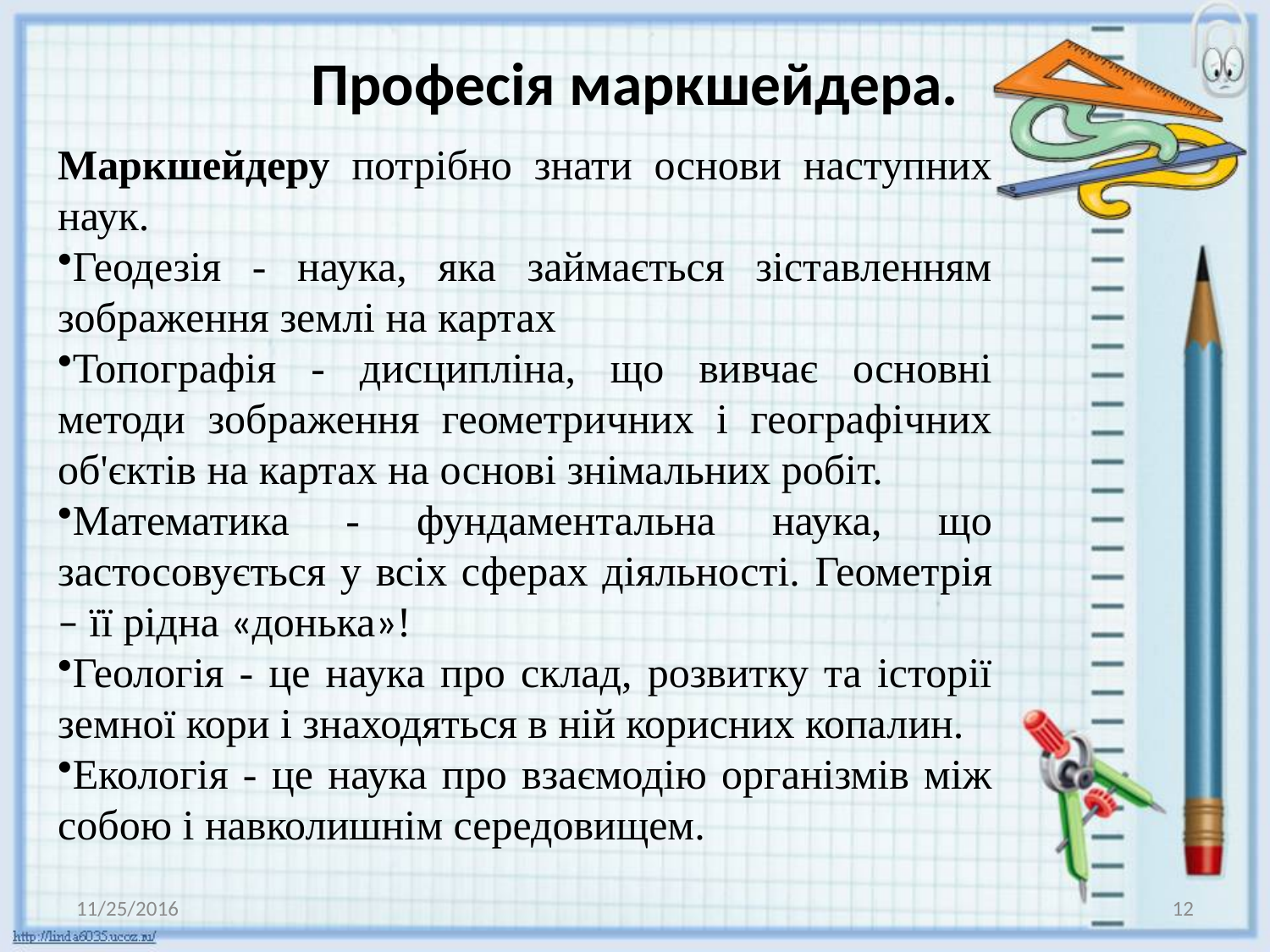

# Професія маркшейдера.
Маркшейдеру потрібно знати основи наступних наук.
Геодезія - наука, яка займається зіставленням зображення землі на картах
Топографія - дисципліна, що вивчає основні методи зображення геометричних і географічних об'єктів на картах на основі знімальних робіт.
Математика - фундаментальна наука, що застосовується у всіх сферах діяльності. Геометрія – її рідна «донька»!
Геологія - це наука про склад, розвитку та історії земної кори і знаходяться в ній корисних копалин.
Екологія - це наука про взаємодію організмів між собою і навколишнім середовищем.
11/25/2016
12